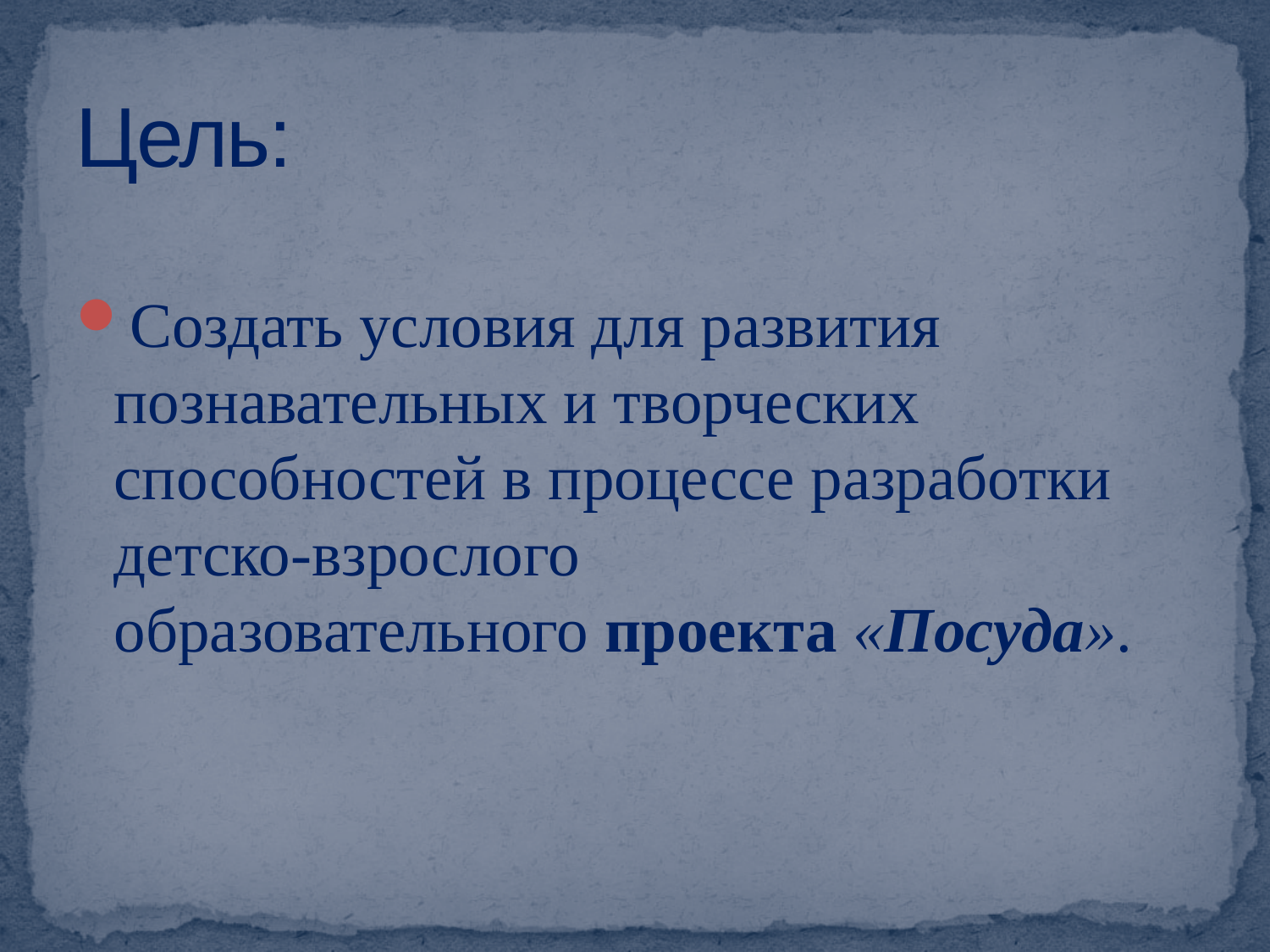

# Цель:
Создать условия для развития познавательных и творческих способностей в процессе разработки детско-взрослого образовательного проекта «Посуда».